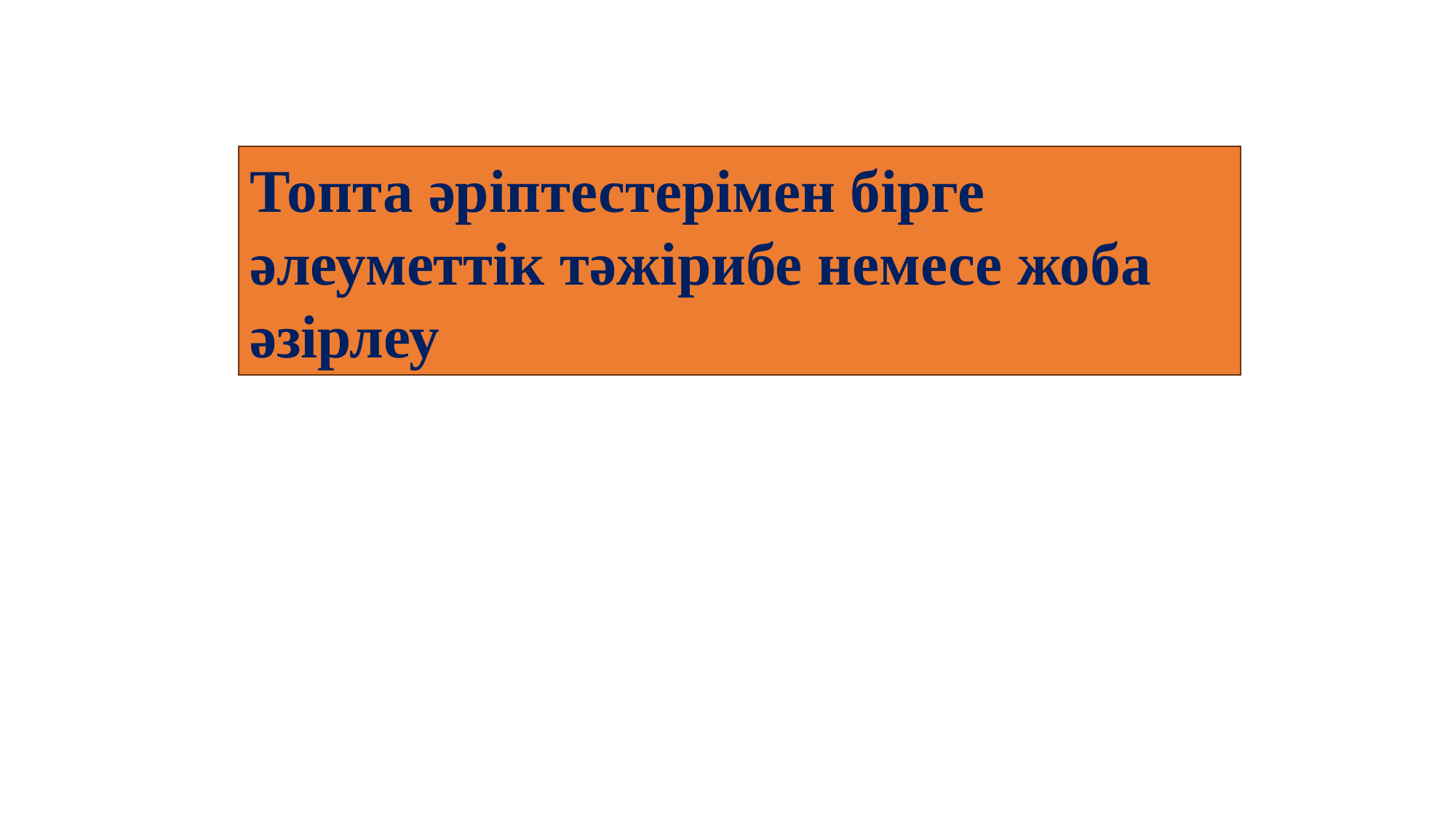

Топта әріптестерімен бірге әлеуметтік тәжірибе немесе жоба әзірлеу